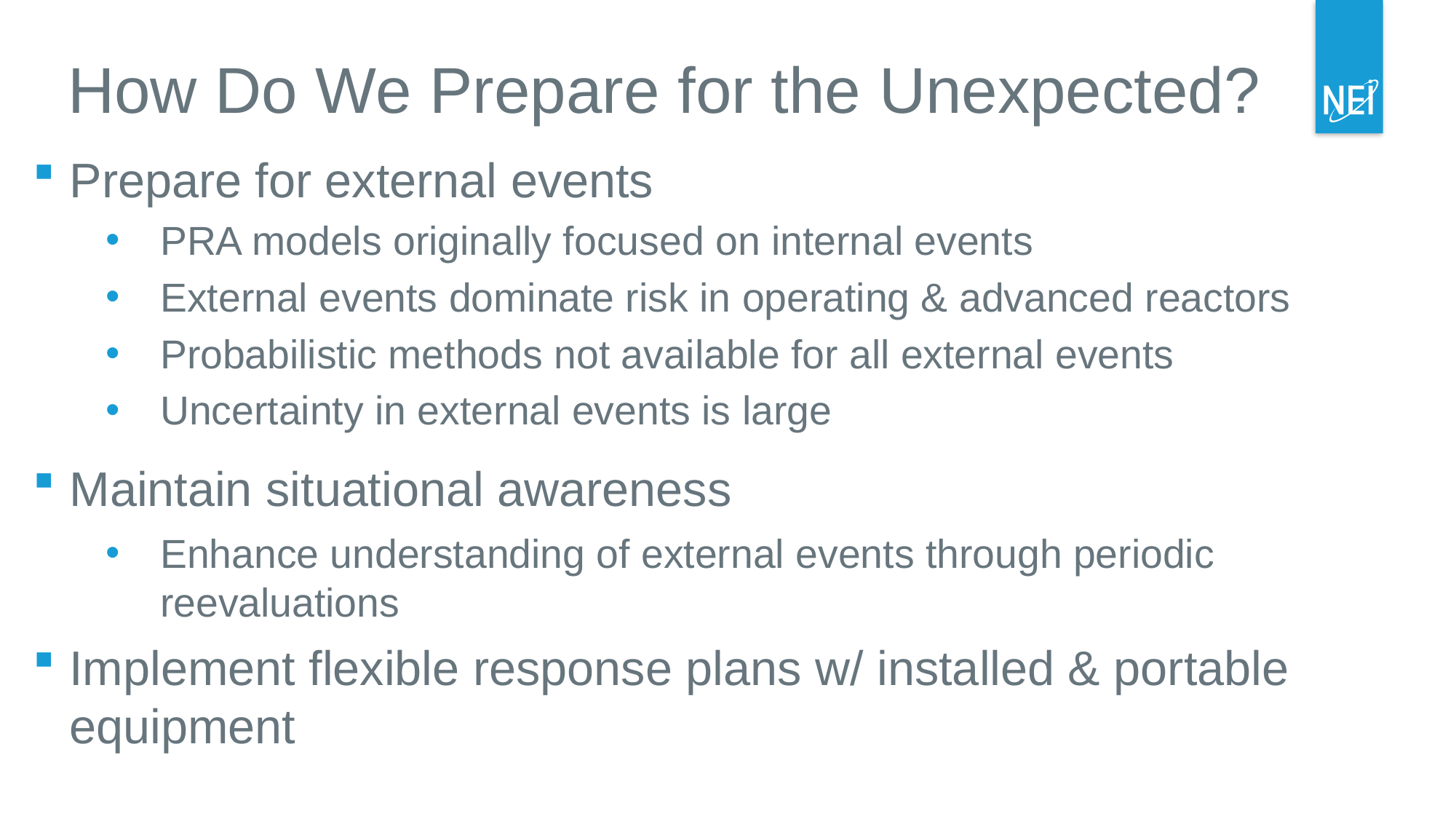

How Do We Prepare for the Unexpected?
Prepare for external events
PRA models originally focused on internal events
External events dominate risk in operating & advanced reactors
Probabilistic methods not available for all external events
Uncertainty in external events is large
Maintain situational awareness
Enhance understanding of external events through periodic reevaluations
Implement flexible response plans w/ installed & portable equipment